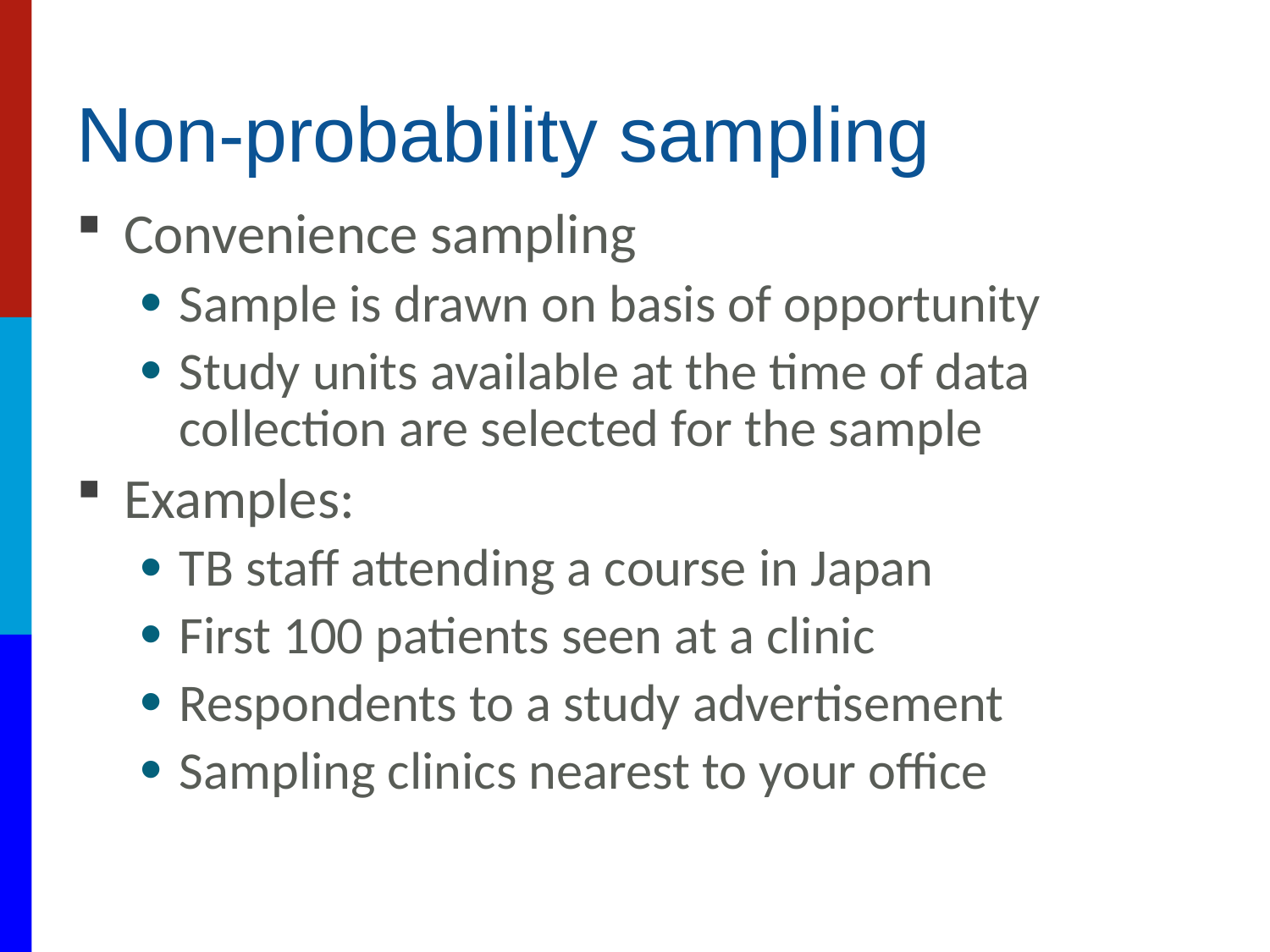

# Non-probability sampling
Convenience sampling
Sample is drawn on basis of opportunity
Study units available at the time of data collection are selected for the sample
Examples:
TB staff attending a course in Japan
First 100 patients seen at a clinic
Respondents to a study advertisement
Sampling clinics nearest to your office